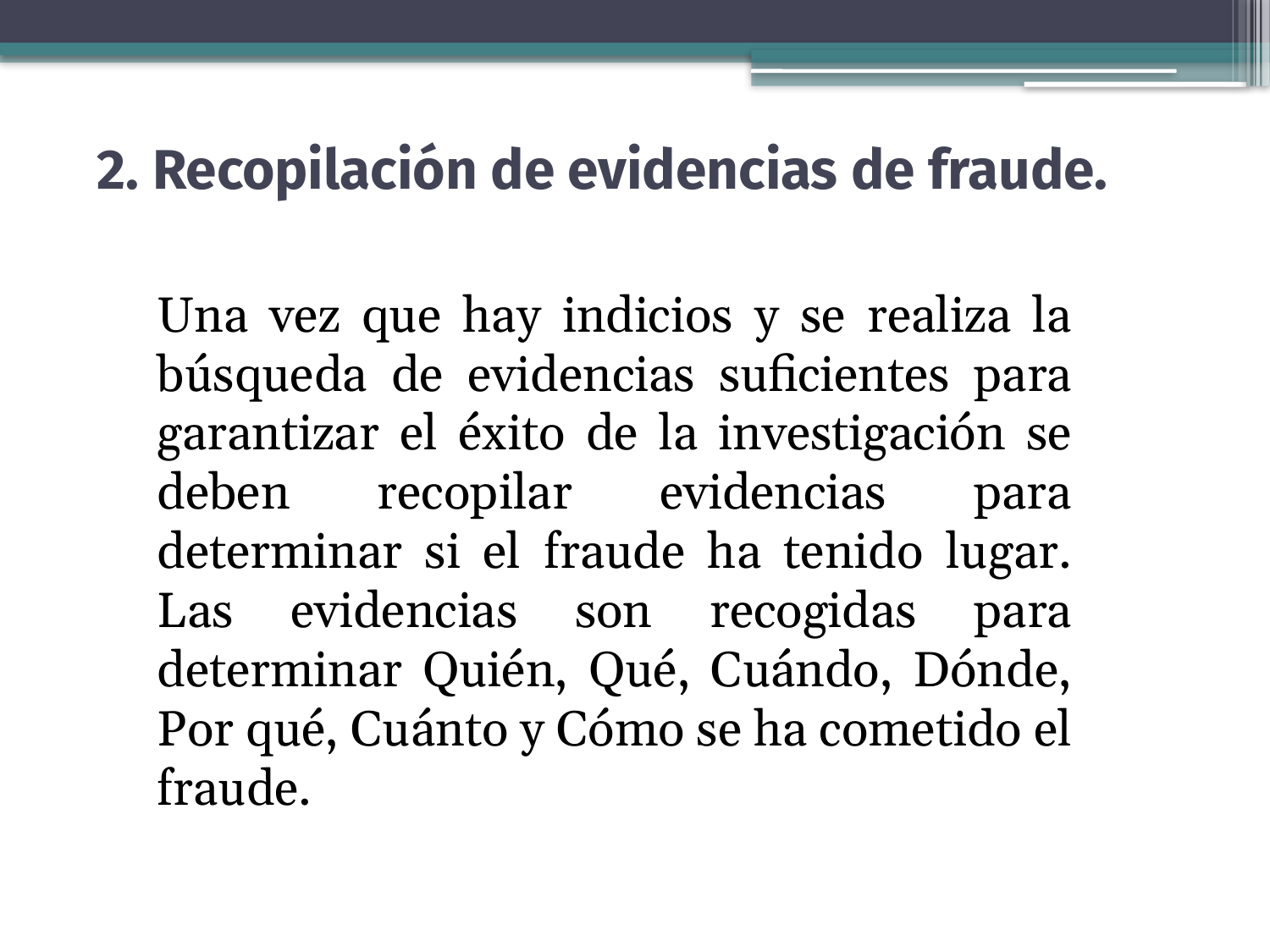

# 2. Recopilación de evidencias de fraude.
Una vez que hay indicios y se realiza la búsqueda de evidencias suficientes para garantizar el éxito de la investigación se deben recopilar evidencias para determinar si el fraude ha tenido lugar. Las evidencias son recogidas para determinar Quién, Qué, Cuándo, Dónde, Por qué, Cuánto y Cómo se ha cometido el fraude.